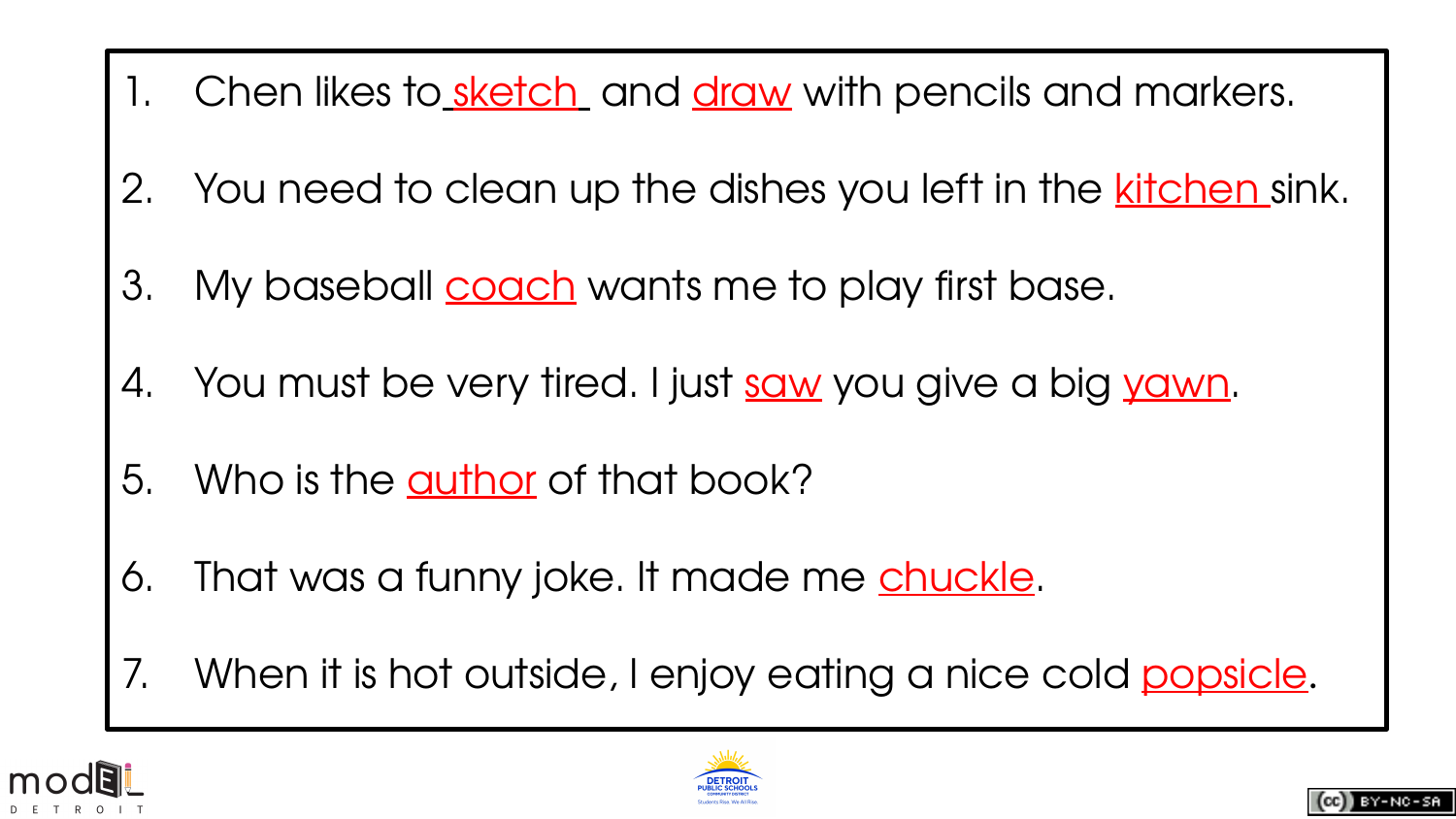

Chen likes to sketch  and draw with pencils and markers.

You need to clean up the dishes you left in the kitchen sink.

My baseball coach wants me to play first base.

You must be very tired. I just saw you give a big yawn.

Who is the author of that book?

That was a funny joke. It made me chuckle.

When it is hot outside, I enjoy eating a nice cold popsicle.